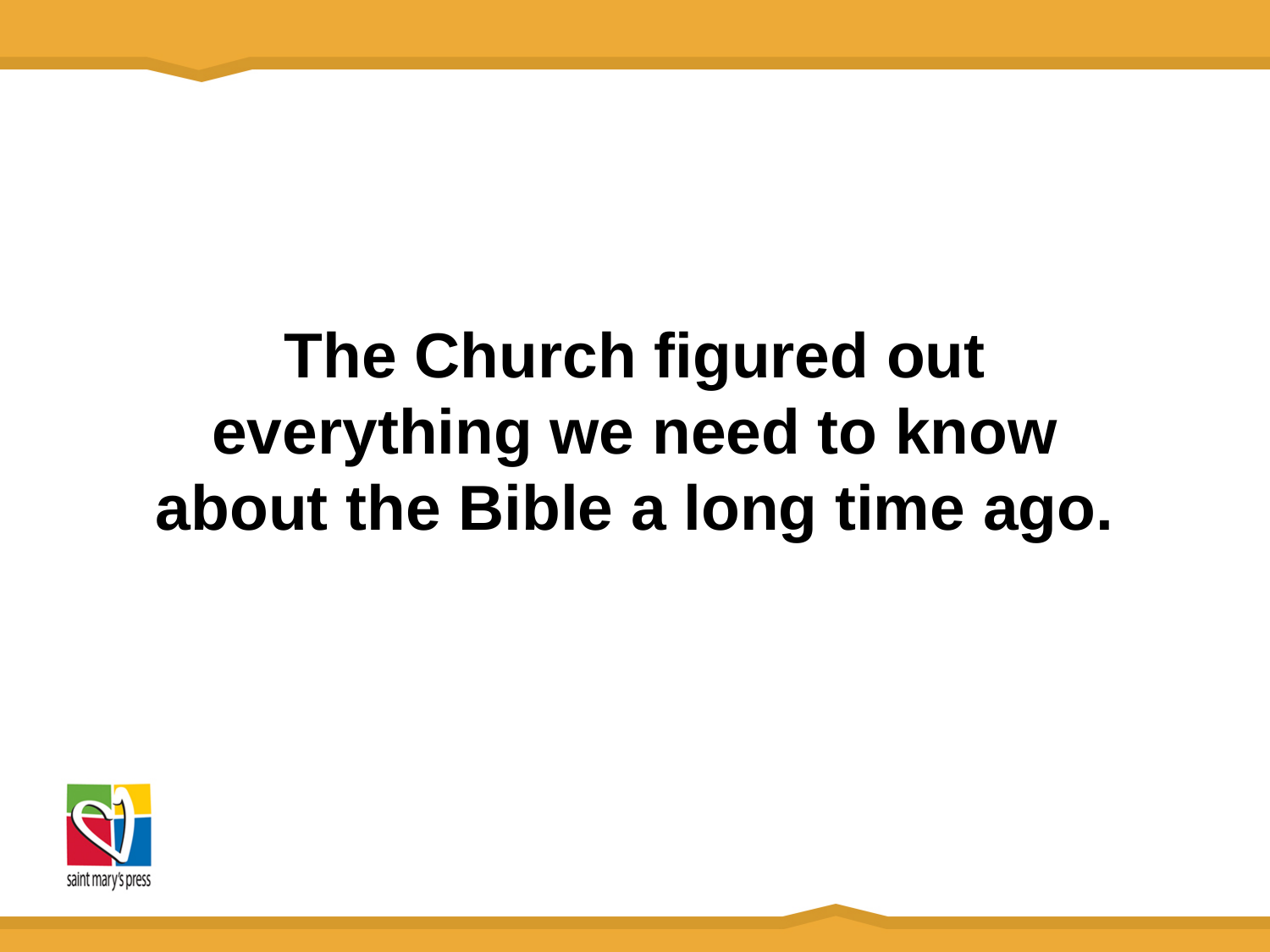

# The Church figured out everything we need to know about the Bible a long time ago.